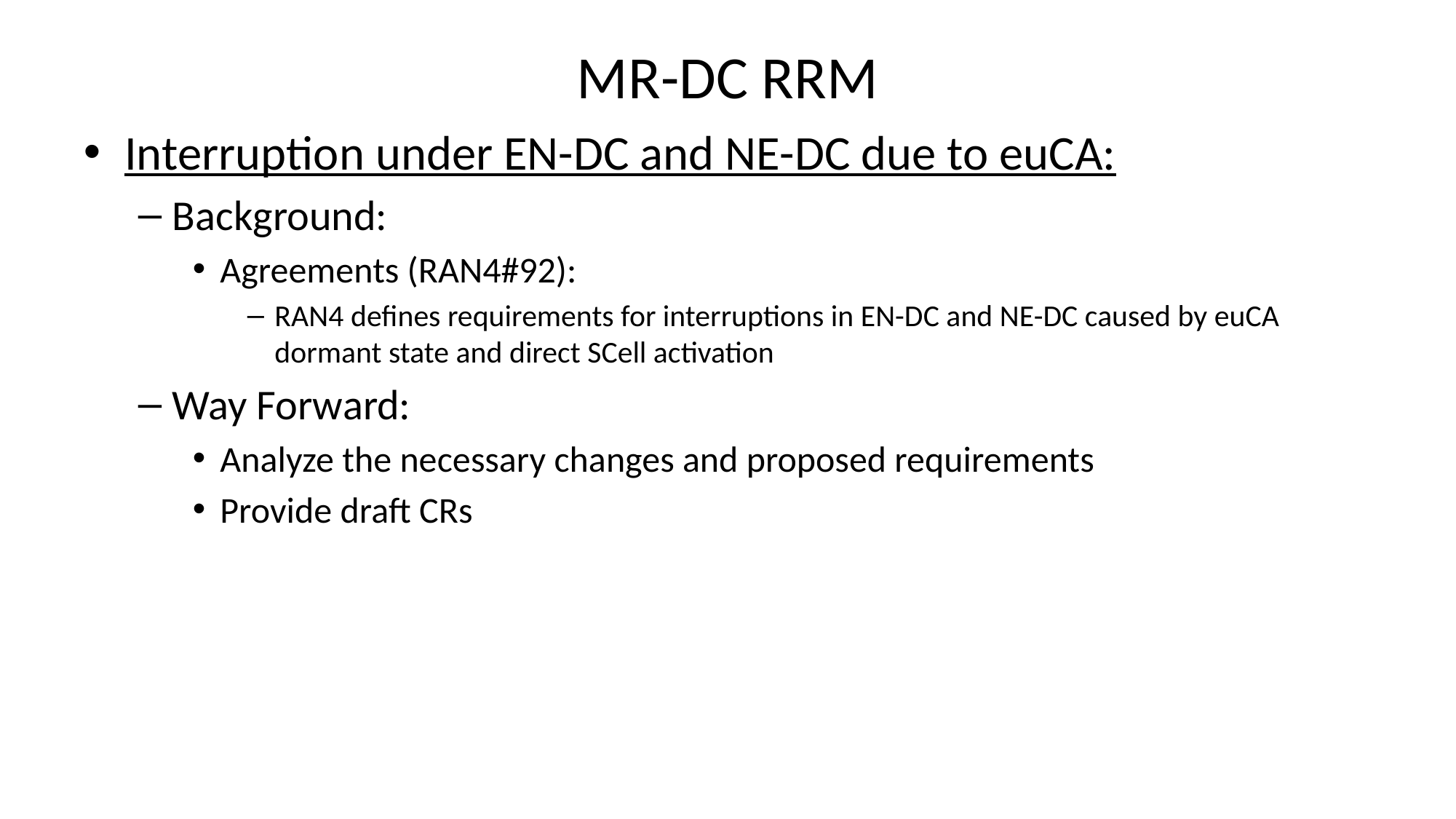

# MR-DC RRM
Interruption under EN-DC and NE-DC due to euCA:
Background:
Agreements (RAN4#92):
RAN4 defines requirements for interruptions in EN-DC and NE-DC caused by euCA dormant state and direct SCell activation
Way Forward:
Analyze the necessary changes and proposed requirements
Provide draft CRs